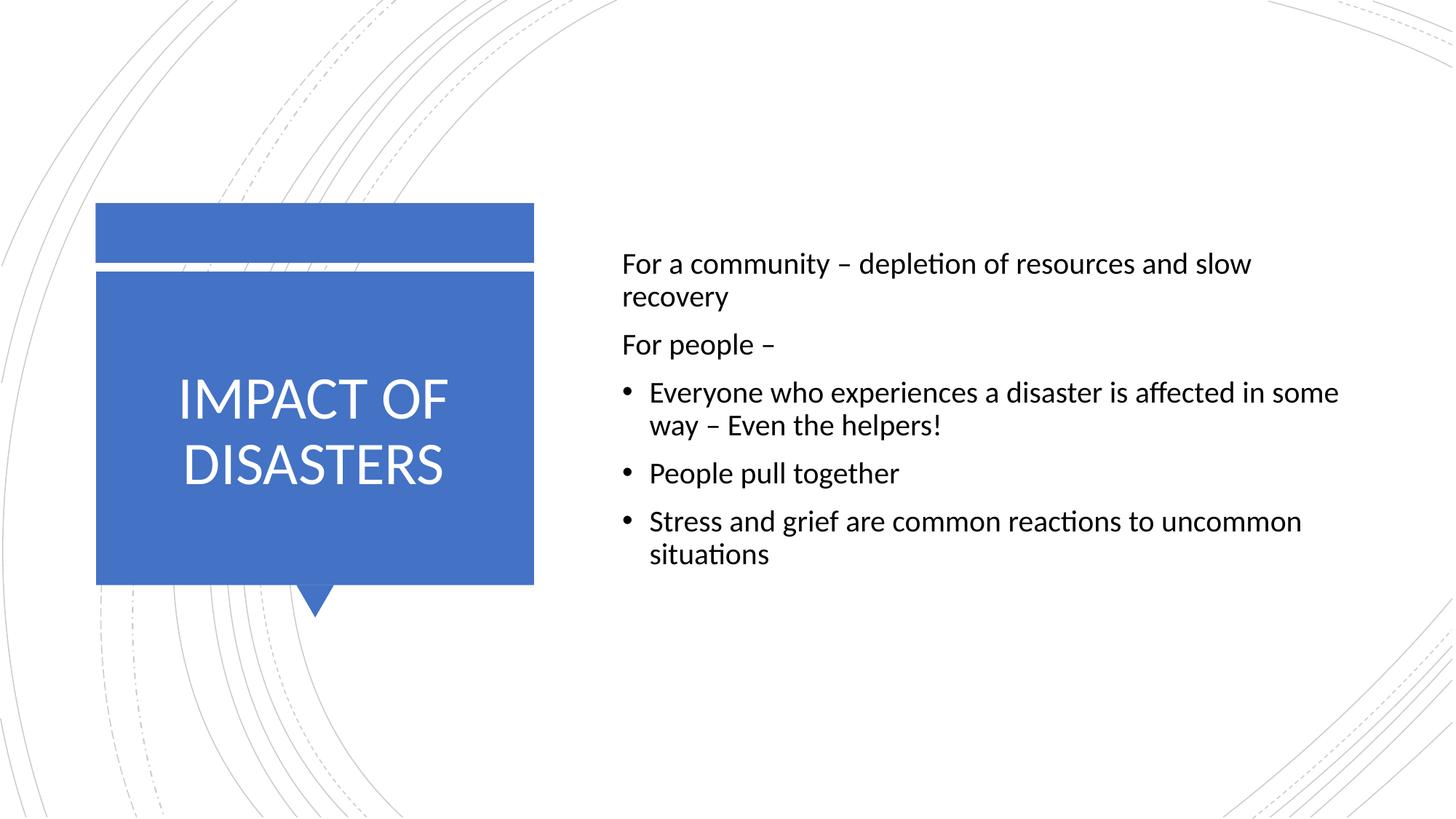

For a community – depletion of resources and slow recovery
For people –
Everyone who experiences a disaster is affected in some way – Even the helpers!
People pull together
Stress and grief are common reactions to uncommon situations

# IMPACT OF DISASTERS